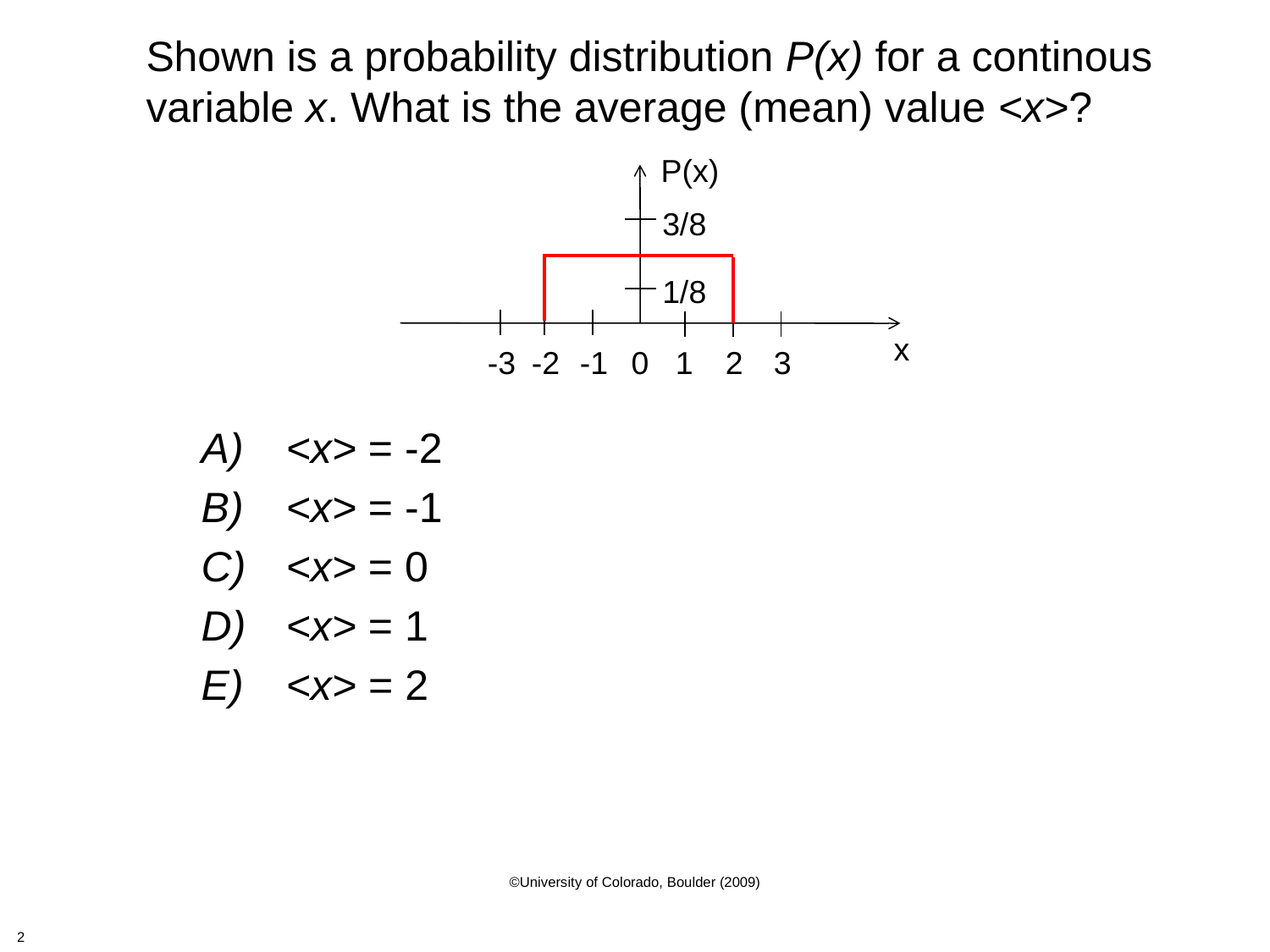

Shown is a probability distribution P(x) for a continous variable x. What is the average (mean) value <x>?
P(x)
3/8
1/8
x
-3
-2
-1
0
1
2
3
<x> = -2
<x> = -1
<x> = 0
<x> = 1
<x> = 2

©University of Colorado, Boulder (2009)

2